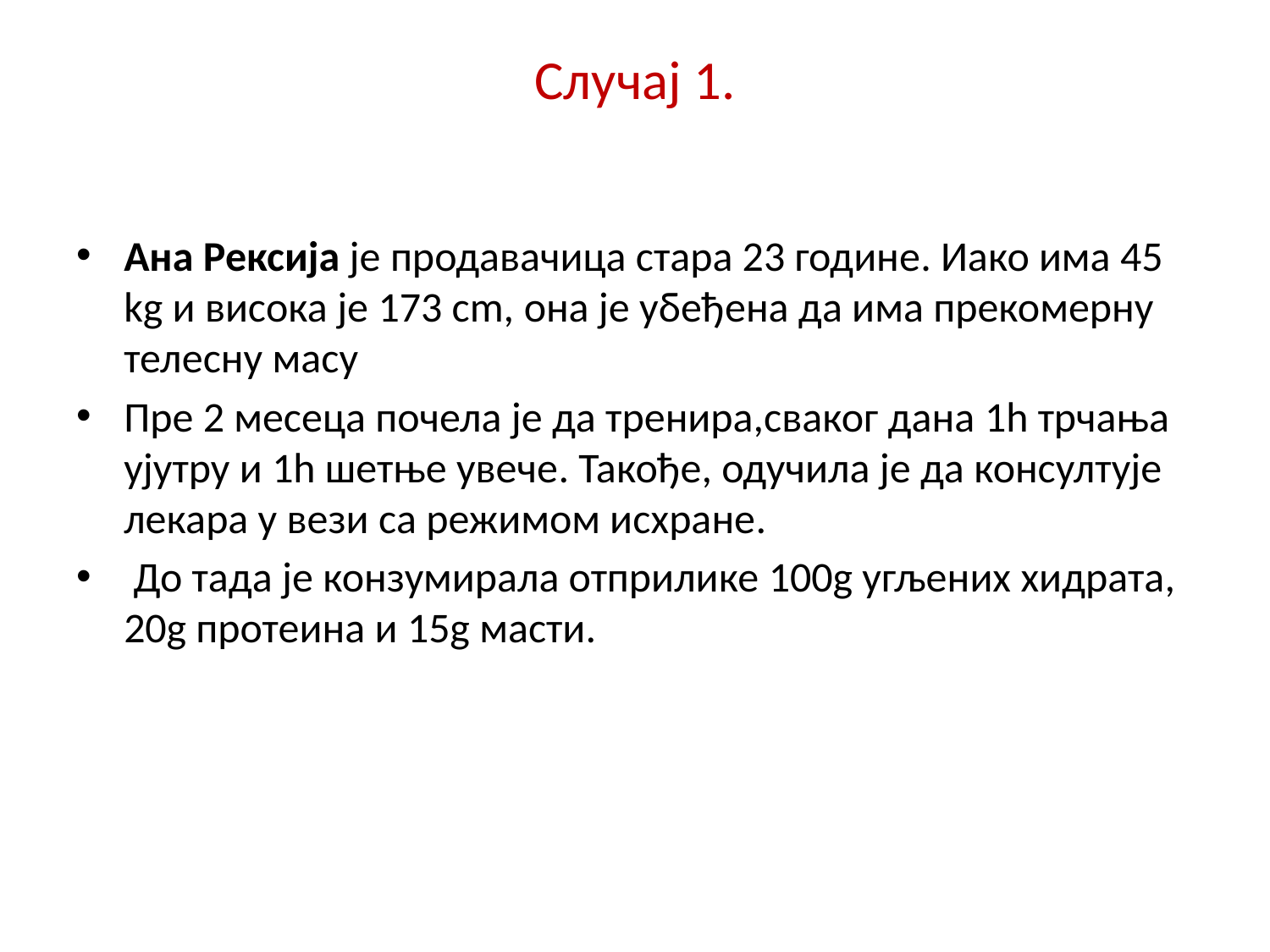

# Случај 1.
Ана Рексија je продавачица стара 23 године. Иако има 45 kg и висока je 173 cm, она је убеђена да има прекомерну телесну масу
Пре 2 месеца почела је да тренира,сваког дана 1h трчања ујутру и 1h шетње увече. Такође, одучила је да консултује лекара у вези са режимом исхране.
 До тада је конзумирала отприлике 100g угљених хидрата, 20g протеина и 15g масти.